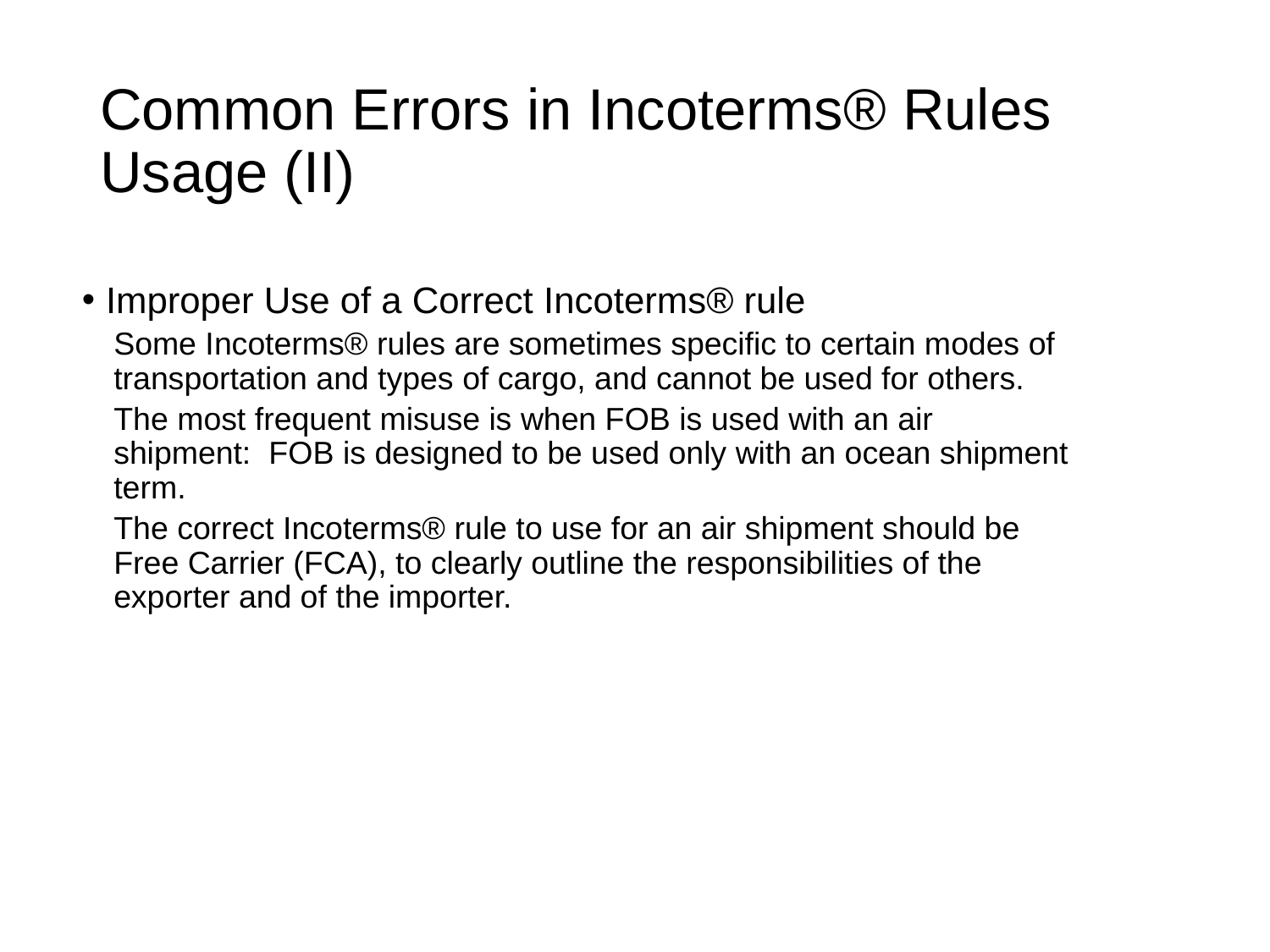

# Common Errors in Incoterms® Rules Usage (II)
Improper Use of a Correct Incoterms® rule
Some Incoterms® rules are sometimes specific to certain modes of transportation and types of cargo, and cannot be used for others.
The most frequent misuse is when FOB is used with an air shipment:  FOB is designed to be used only with an ocean shipment term.
The correct Incoterms® rule to use for an air shipment should be Free Carrier (FCA), to clearly outline the responsibilities of the exporter and of the importer.